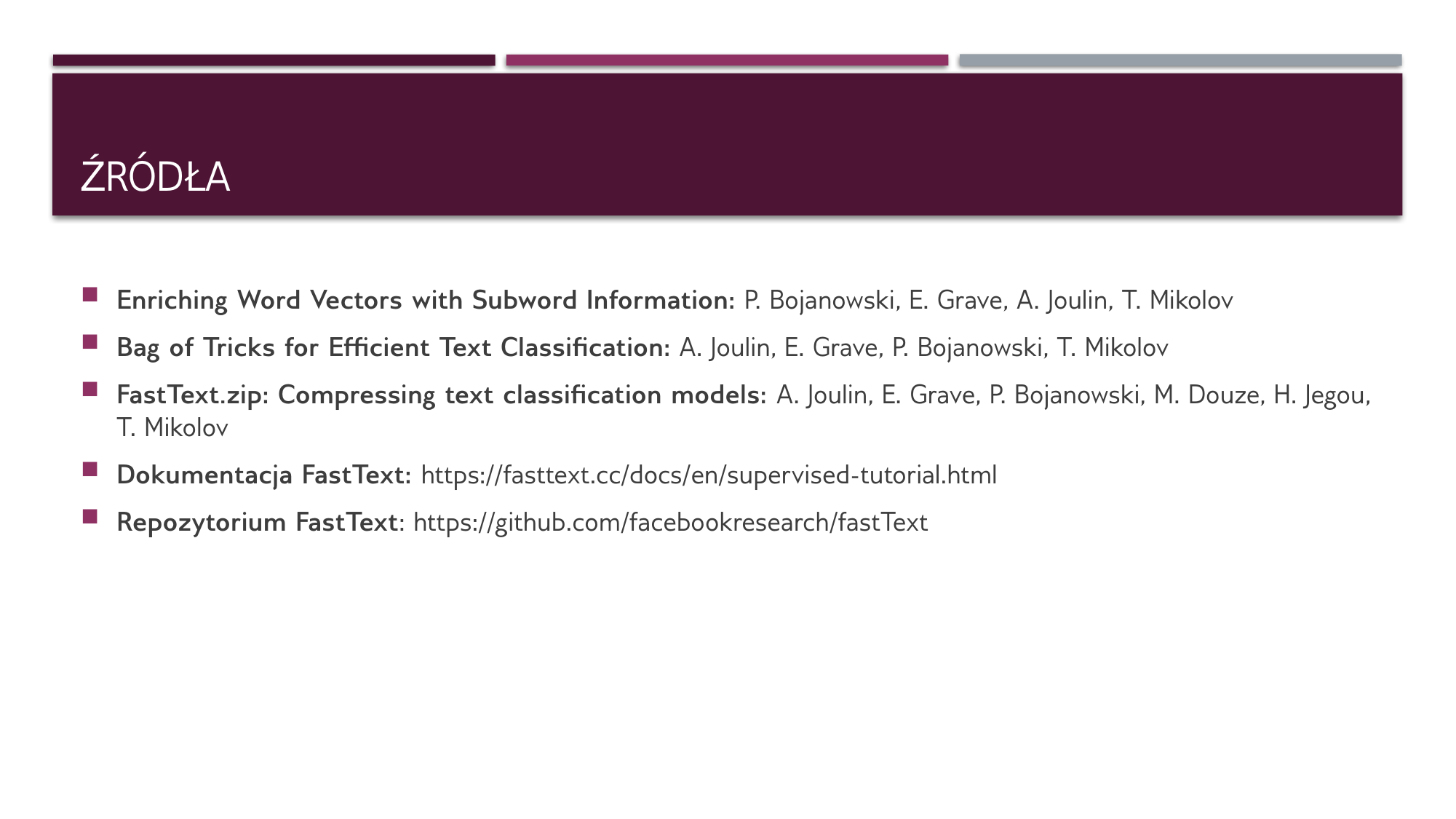

# ŹRÓDŁA
Enriching Word Vectors with Subword Information: P. Bojanowski, E. Grave, A. Joulin, T. Mikolov
Bag of Tricks for Efficient Text Classification: A. Joulin, E. Grave, P. Bojanowski, T. Mikolov
FastText.zip: Compressing text classification models: A. Joulin, E. Grave, P. Bojanowski, M. Douze, H. Jegou, T. Mikolov
Dokumentacja FastText: https://fasttext.cc/docs/en/supervised-tutorial.html
Repozytorium FastText: https://github.com/facebookresearch/fastText